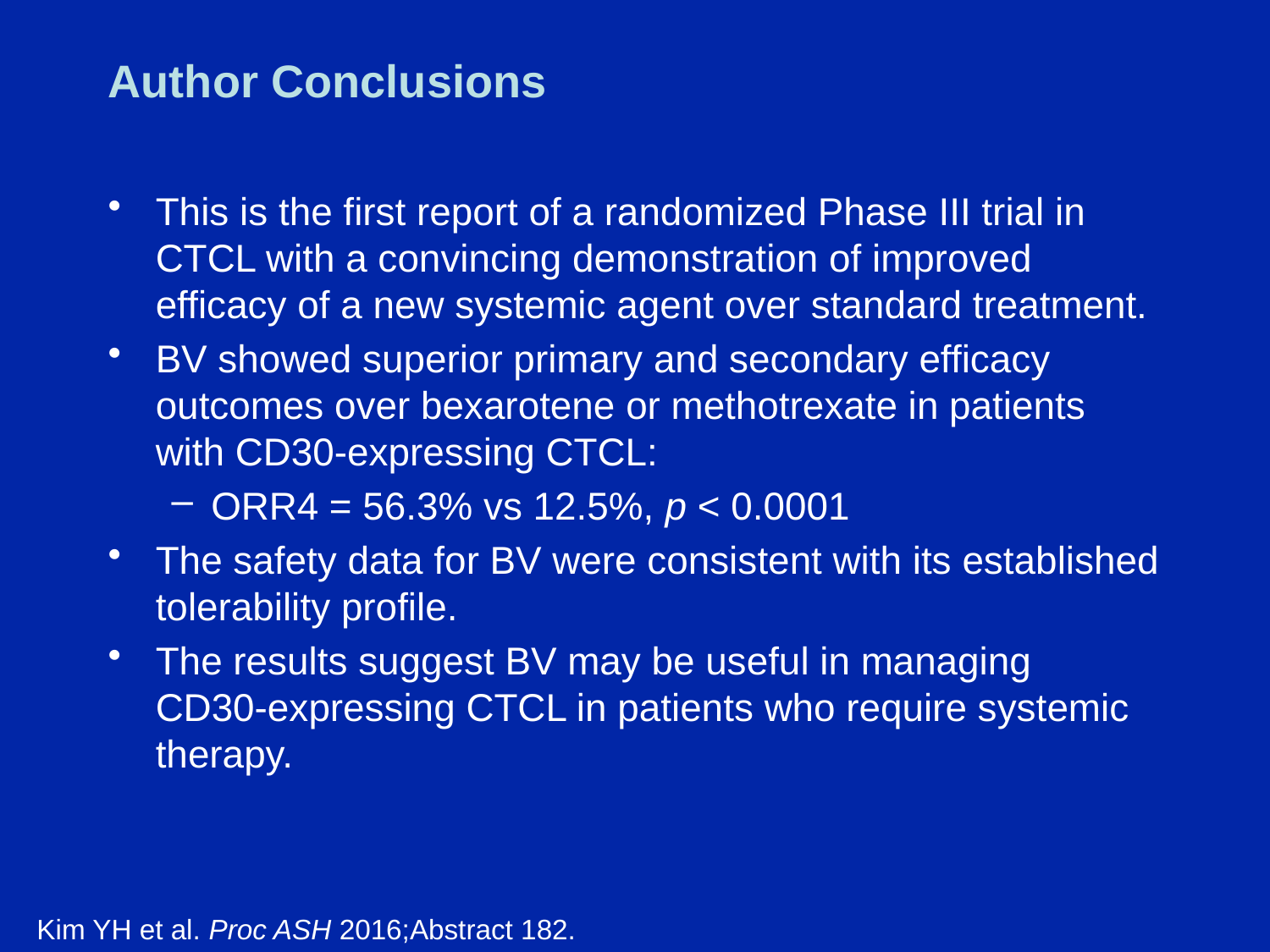

# Author Conclusions
This is the first report of a randomized Phase III trial in CTCL with a convincing demonstration of improved efficacy of a new systemic agent over standard treatment.
BV showed superior primary and secondary efficacy outcomes over bexarotene or methotrexate in patients with CD30-expressing CTCL:
ORR4 = 56.3% vs 12.5%, p < 0.0001
The safety data for BV were consistent with its established tolerability profile.
The results suggest BV may be useful in managing
CD30-expressing CTCL in patients who require systemic therapy.
Kim YH et al. Proc ASH 2016;Abstract 182.